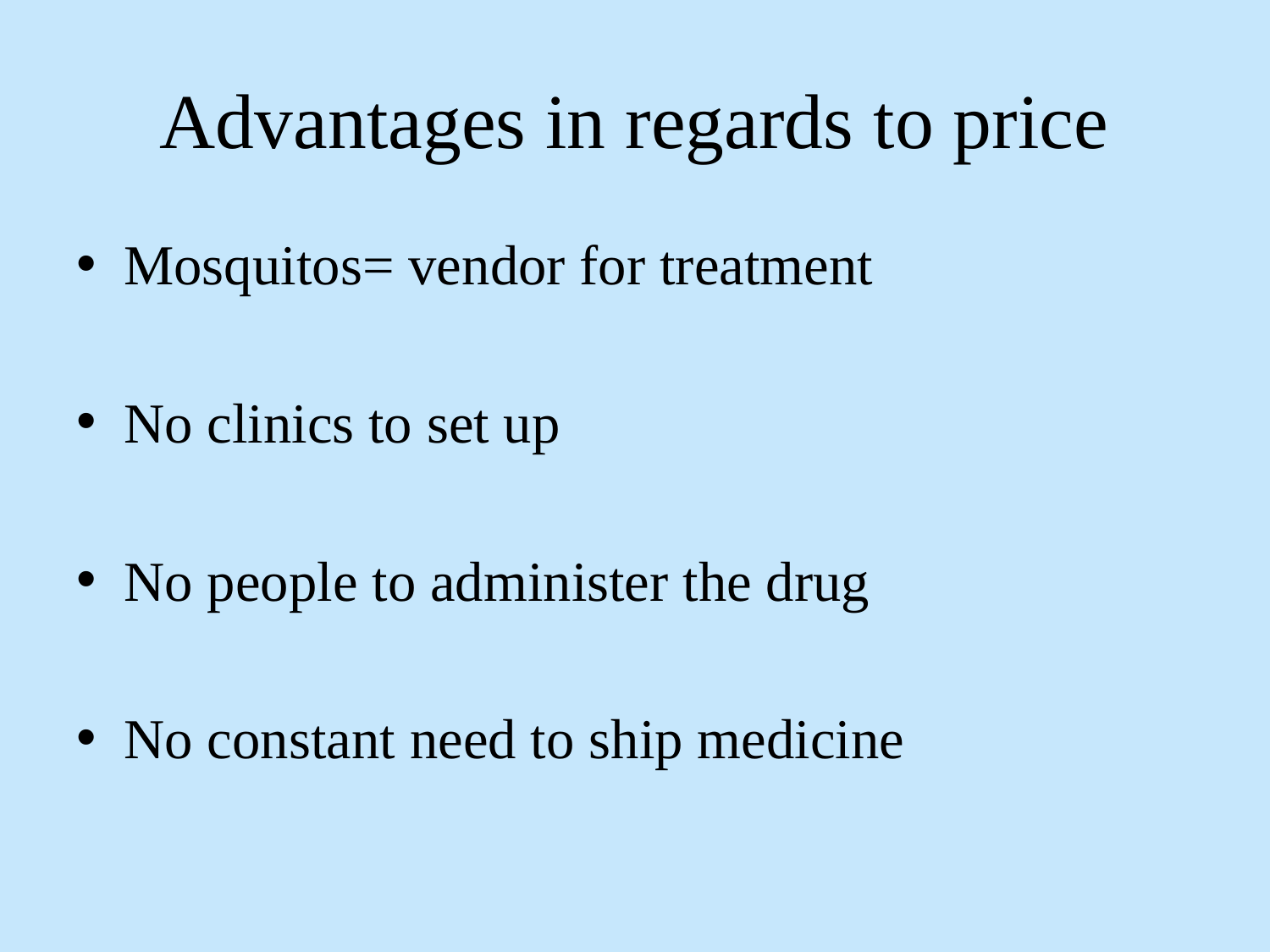

# Advantages in regards to price
Mosquitos= vendor for treatment

No clinics to set up

No people to administer the drug

No constant need to ship medicine